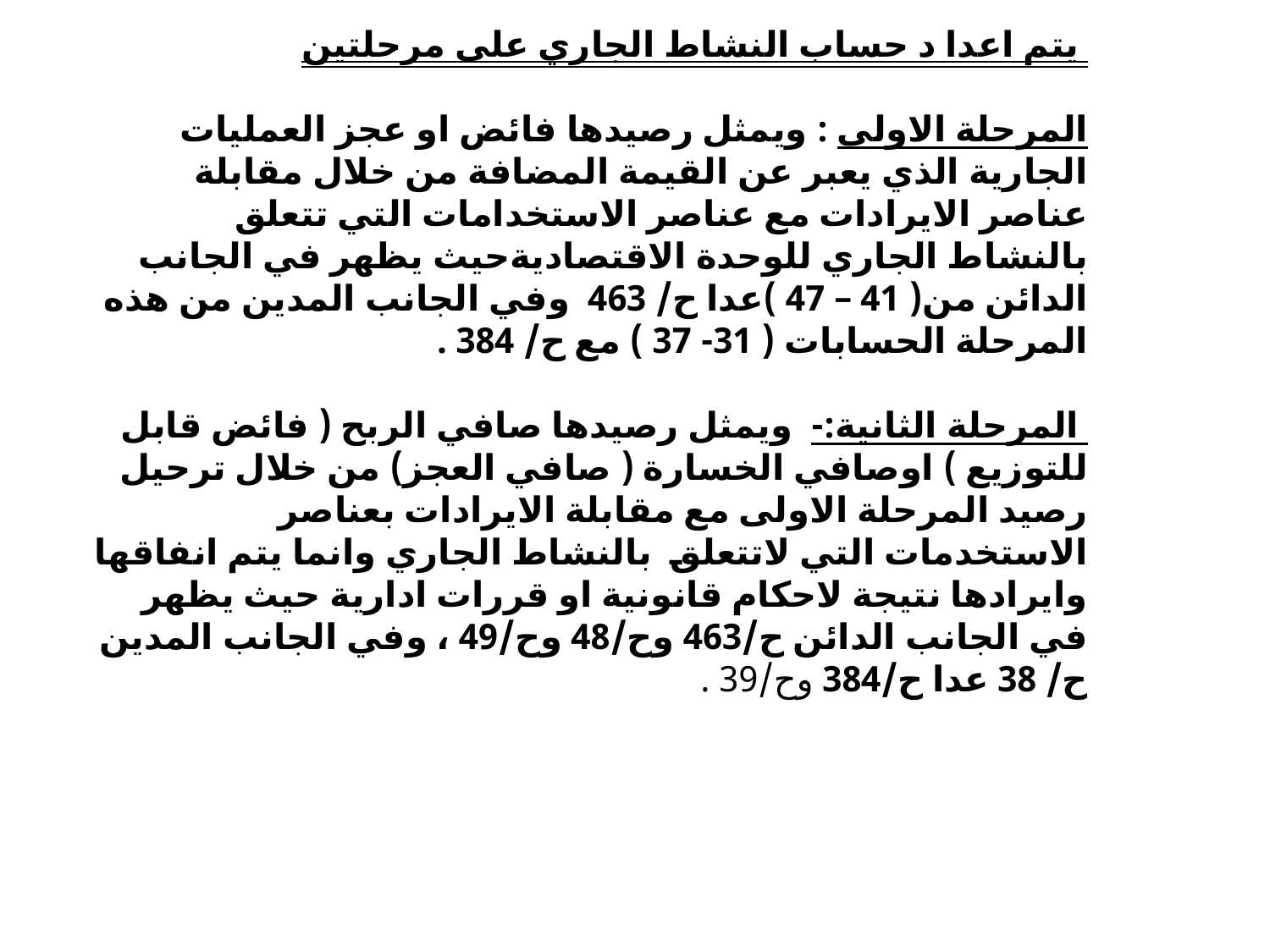

يتم اعدا د حساب النشاط الجاري على مرحلتين

المرحلة الاولى : ويمثل رصيدها فائض او عجز العمليات الجارية الذي يعبر عن القيمة المضافة من خلال مقابلة عناصر الايرادات مع عناصر الاستخدامات التي تتعلق بالنشاط الجاري للوحدة الاقتصاديةحيث يظهر في الجانب الدائن من( 41 – 47 )عدا ح/ 463  وفي الجانب المدين من هذه المرحلة الحسابات ( 31- 37 ) مع ح/ 384 .

 المرحلة الثانية:-  ويمثل رصيدها صافي الربح ( فائض قابل للتوزيع ) اوصافي الخسارة ( صافي العجز) من خلال ترحيل رصيد المرحلة الاولى مع مقابلة الايرادات بعناصر الاستخدمات التي لاتتعلق  بالنشاط الجاري وانما يتم انفاقها وايرادها نتيجة لاحكام قانونية او قررات ادارية حيث يظهر في الجانب الدائن ح/463 وح/48 وح/49 ، وفي الجانب المدين ح/ 38 عدا ح/384 وح/39 .